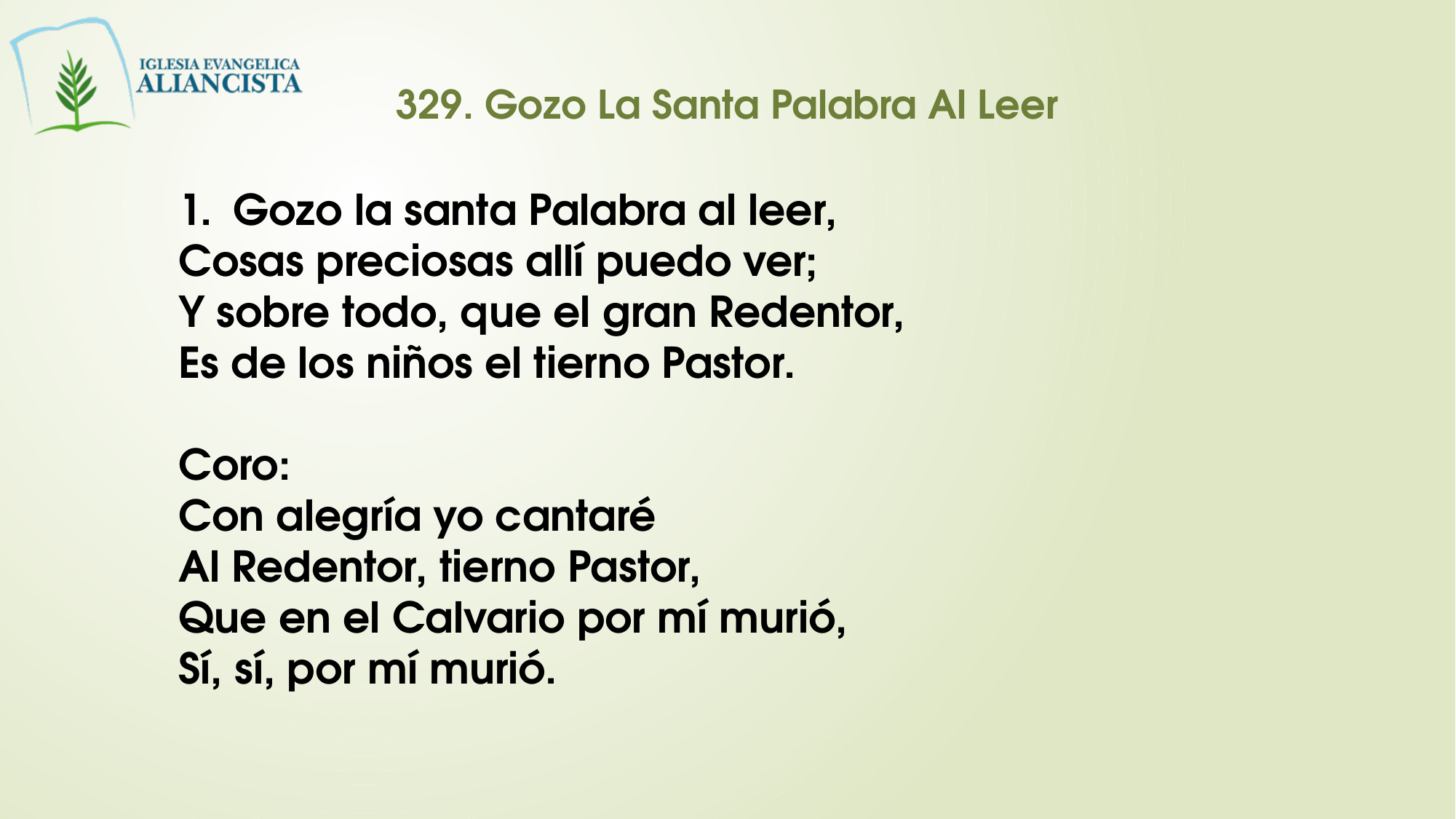

329. Gozo La Santa Palabra Al Leer
Gozo la santa Palabra al leer,
Cosas preciosas allí puedo ver;
Y sobre todo, que el gran Redentor,
Es de los niños el tierno Pastor.

Coro:
Con alegría yo cantaré
Al Redentor, tierno Pastor,
Que en el Calvario por mí murió,
Sí, sí, por mí murió.